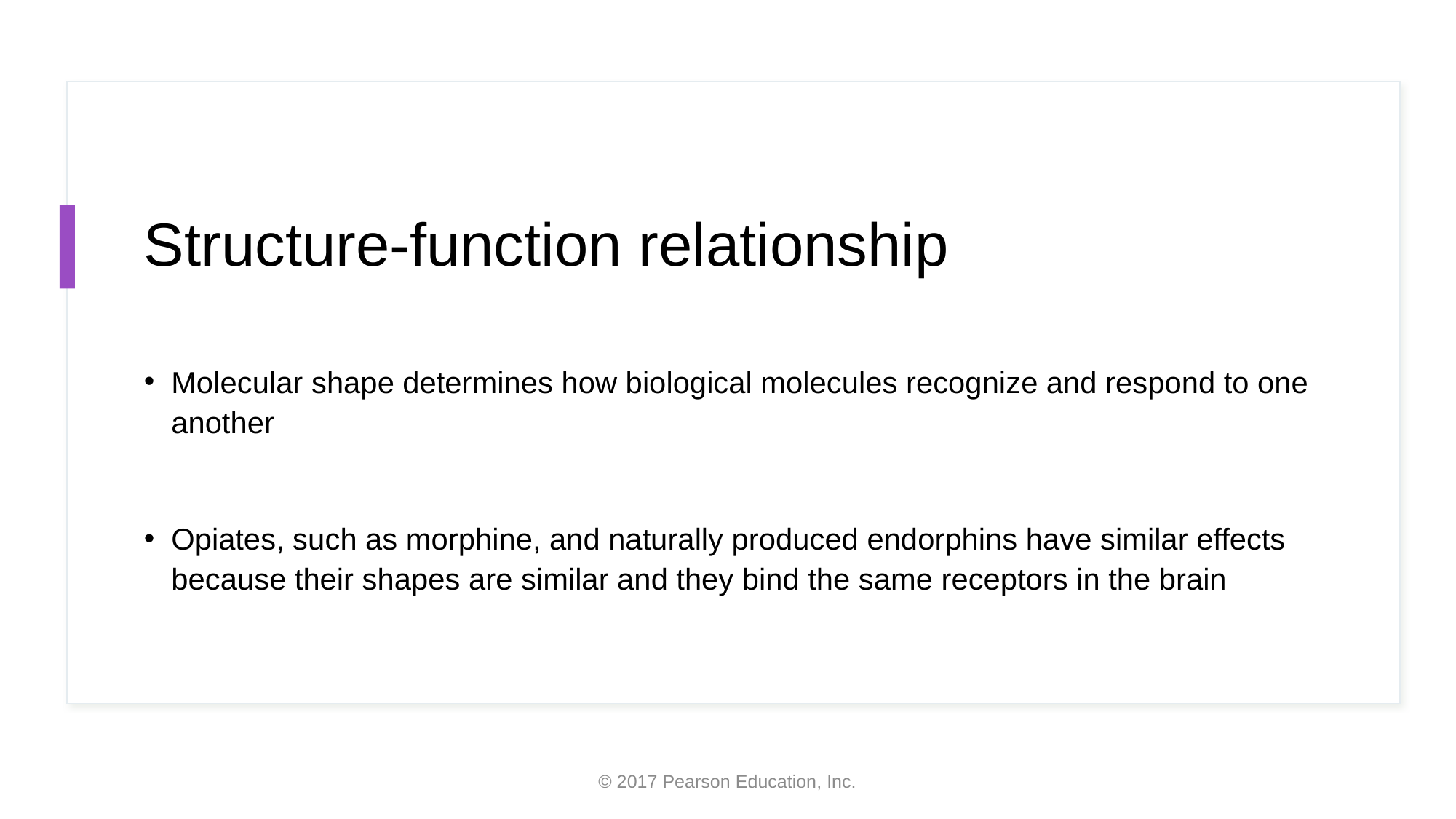

# Structure-function relationship

Molecular shape determines how biological molecules recognize and respond to one another

Opiates, such as morphine, and naturally produced endorphins have similar effects because their shapes are similar and they bind the same receptors in the brain
© 2017 Pearson Education, Inc.